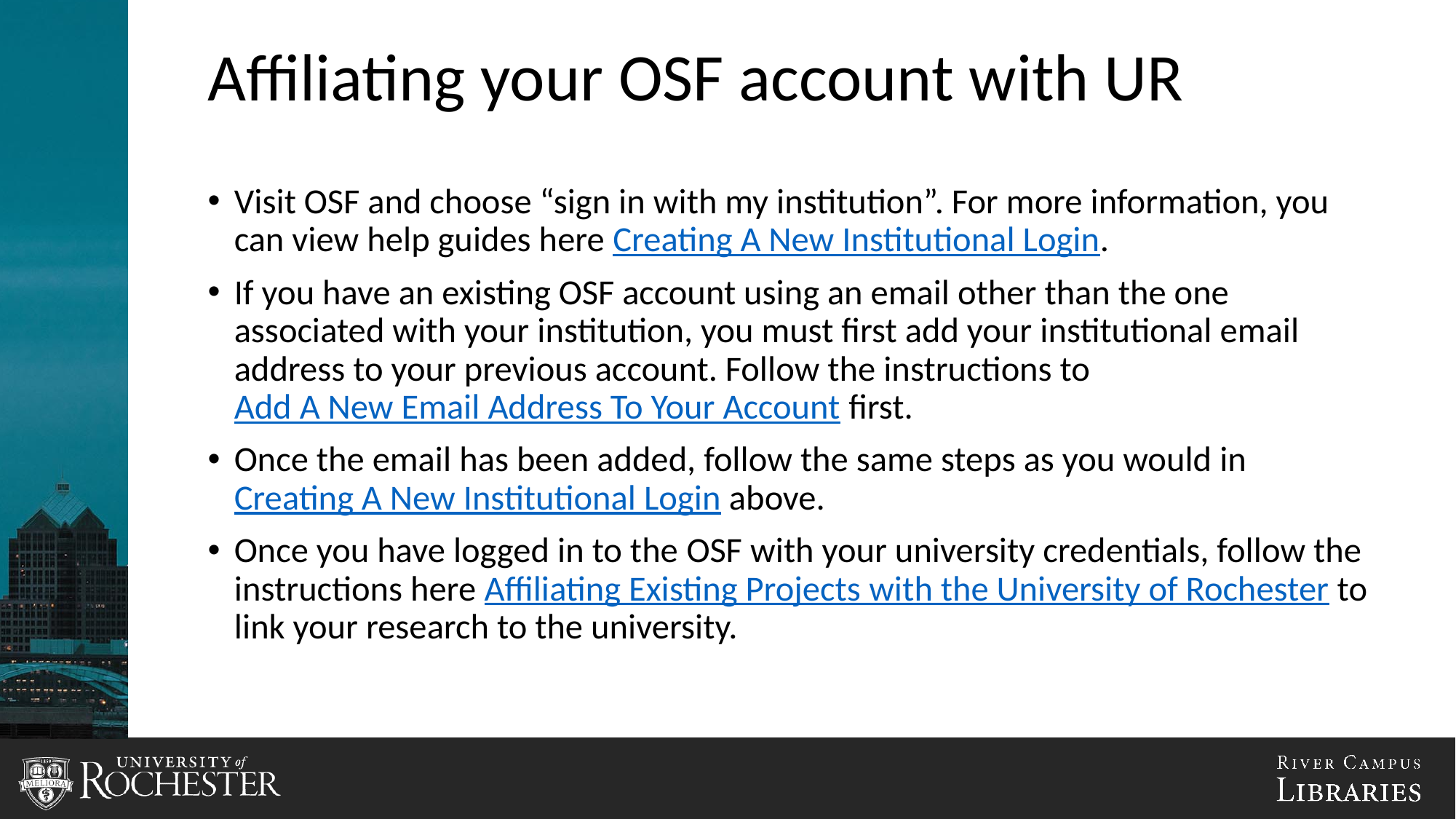

# Affiliating your OSF account with UR
Visit OSF and choose “sign in with my institution”. For more information, you can view help guides here Creating A New Institutional Login.
If you have an existing OSF account using an email other than the one associated with your institution, you must first add your institutional email address to your previous account. Follow the instructions to Add A New Email Address To Your Account first.
Once the email has been added, follow the same steps as you would in Creating A New Institutional Login above.
Once you have logged in to the OSF with your university credentials, follow the instructions here Affiliating Existing Projects with the University of Rochester to link your research to the university.